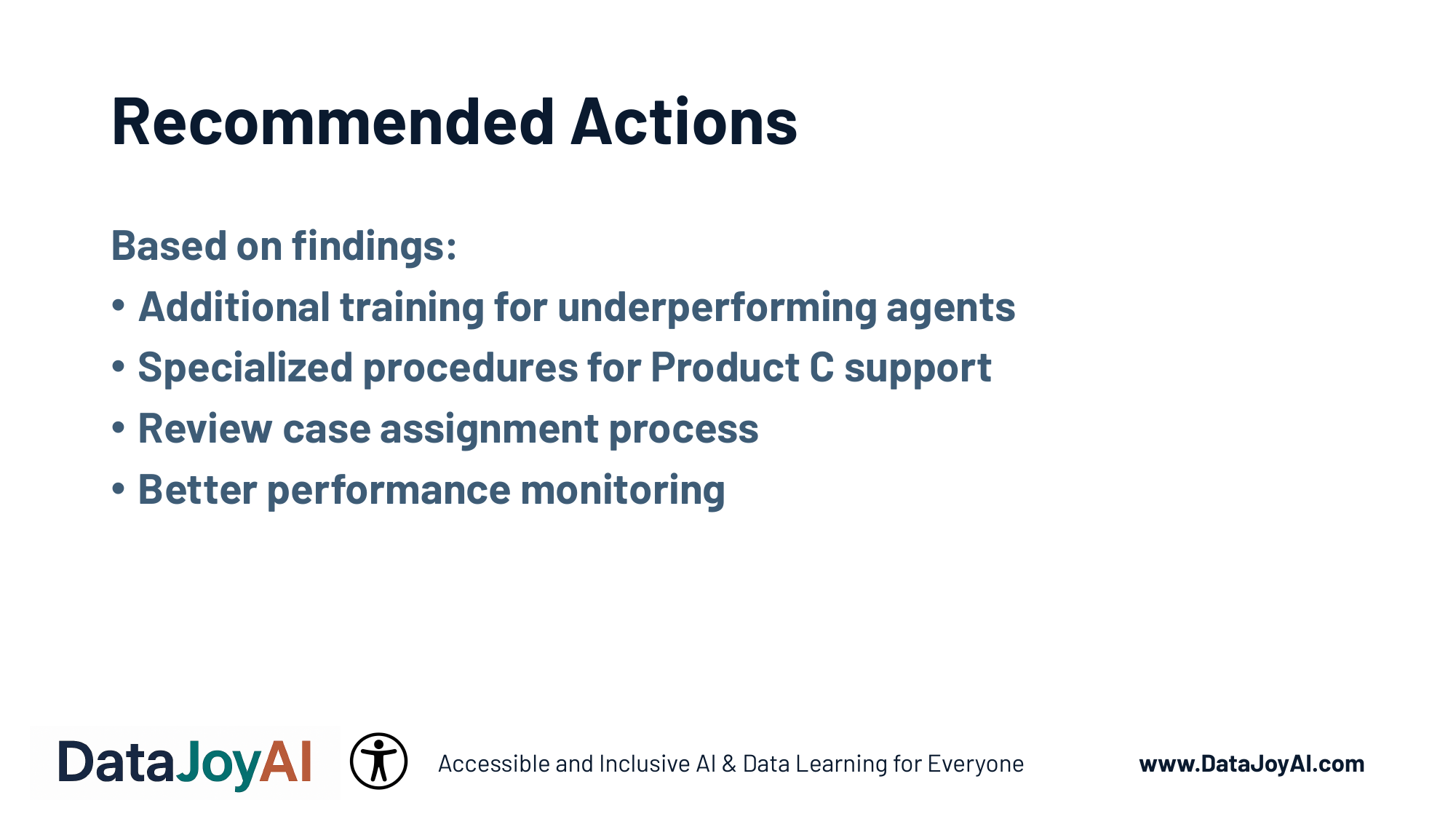

# Recommended Actions
Based on findings:
Additional training for underperforming agents
Specialized procedures for Product C support
Review case assignment process
Better performance monitoring